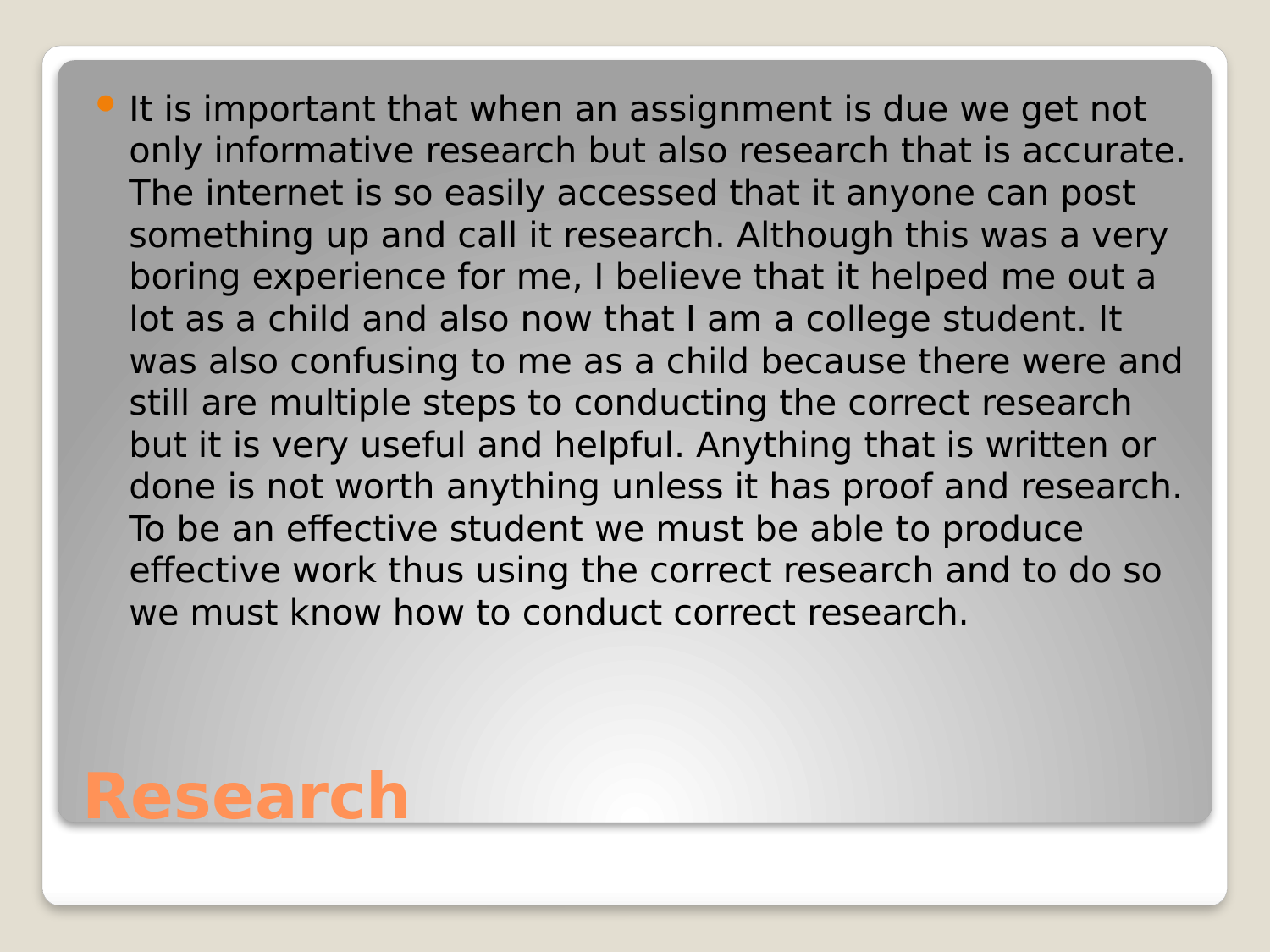

It is important that when an assignment is due we get not only informative research but also research that is accurate. The internet is so easily accessed that it anyone can post something up and call it research. Although this was a very boring experience for me, I believe that it helped me out a lot as a child and also now that I am a college student. It was also confusing to me as a child because there were and still are multiple steps to conducting the correct research but it is very useful and helpful. Anything that is written or done is not worth anything unless it has proof and research. To be an effective student we must be able to produce effective work thus using the correct research and to do so we must know how to conduct correct research.
# Research